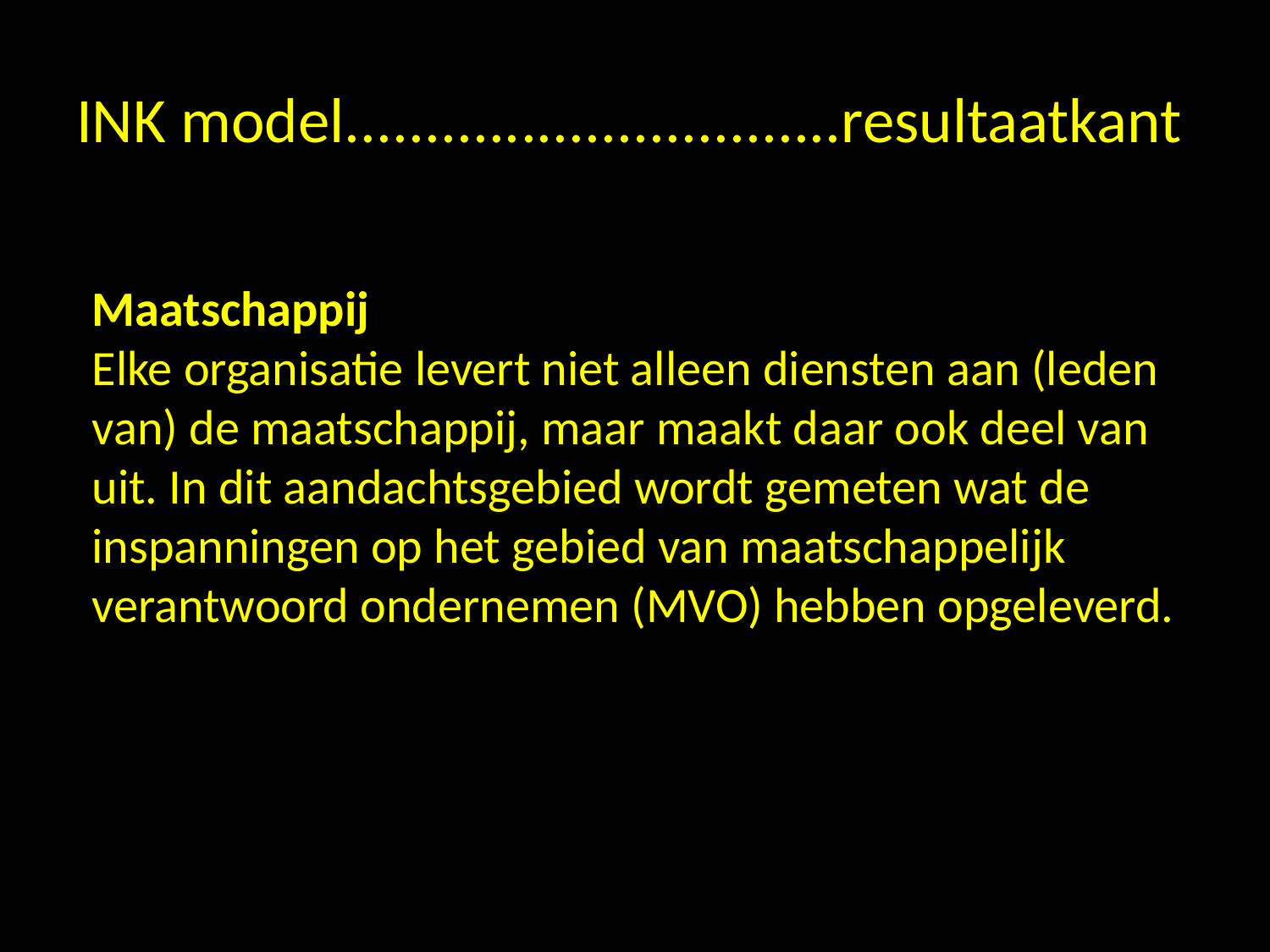

# INK model...............................resultaatkant
Maatschappij
Elke organisatie levert niet alleen diensten aan (leden van) de maatschappij, maar maakt daar ook deel van uit. In dit aandachtsgebied wordt gemeten wat de inspanningen op het gebied van maatschappelijk verantwoord ondernemen (MVO) hebben opgeleverd.